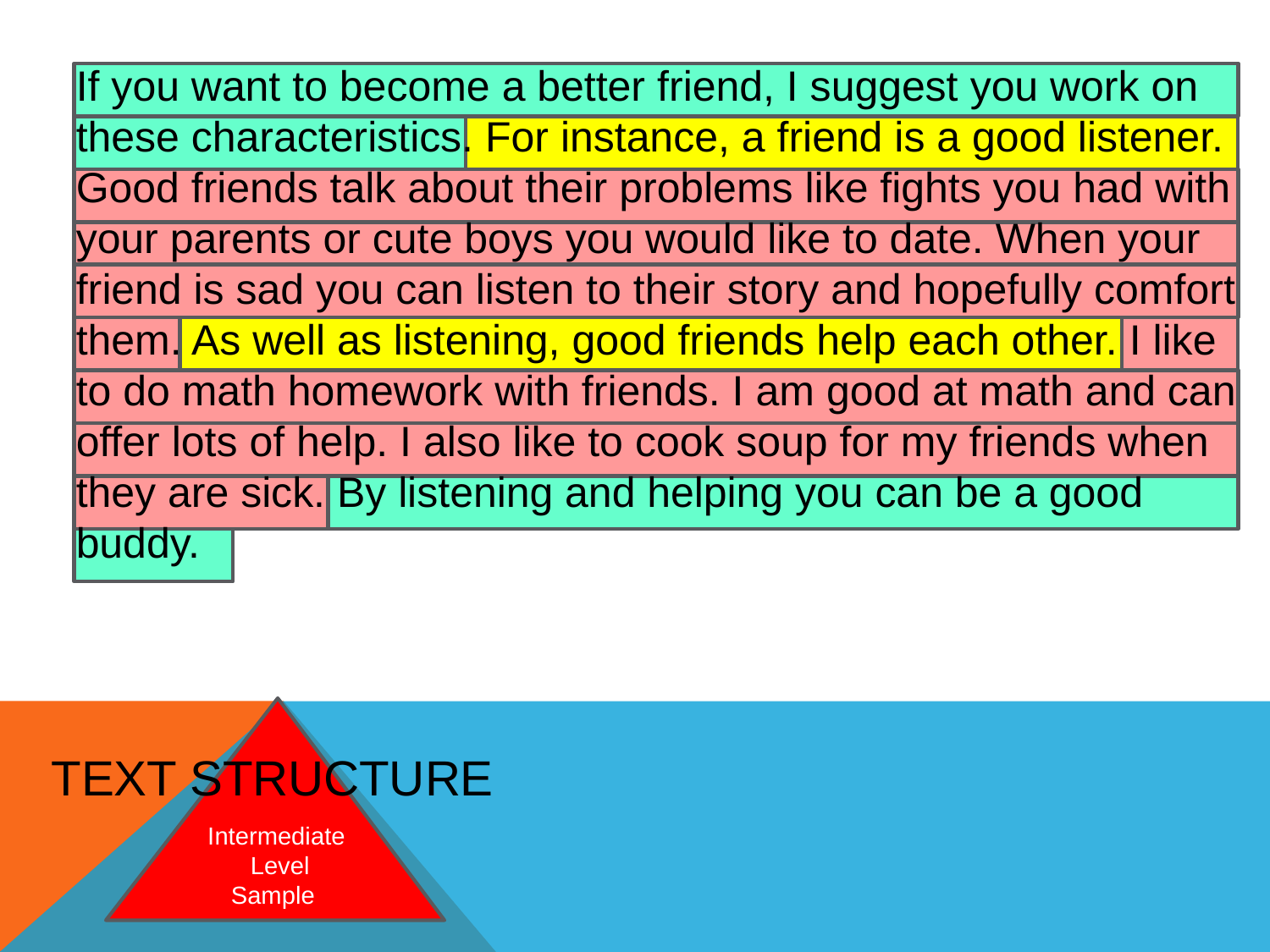

If you want to become a better friend, I suggest you work on these characteristics. For instance, a friend is a good listener. Good friends talk about their problems like fights you had with your parents or cute boys you would like to date. When your friend is sad you can listen to their story and hopefully comfort them. As well as listening, good friends help each other. I like to do math homework with friends. I am good at math and can offer lots of help. I also like to cook soup for my friends when they are sick. By listening and helping you can be a good buddy.

Intermediate  Level
Sample
Text Structure